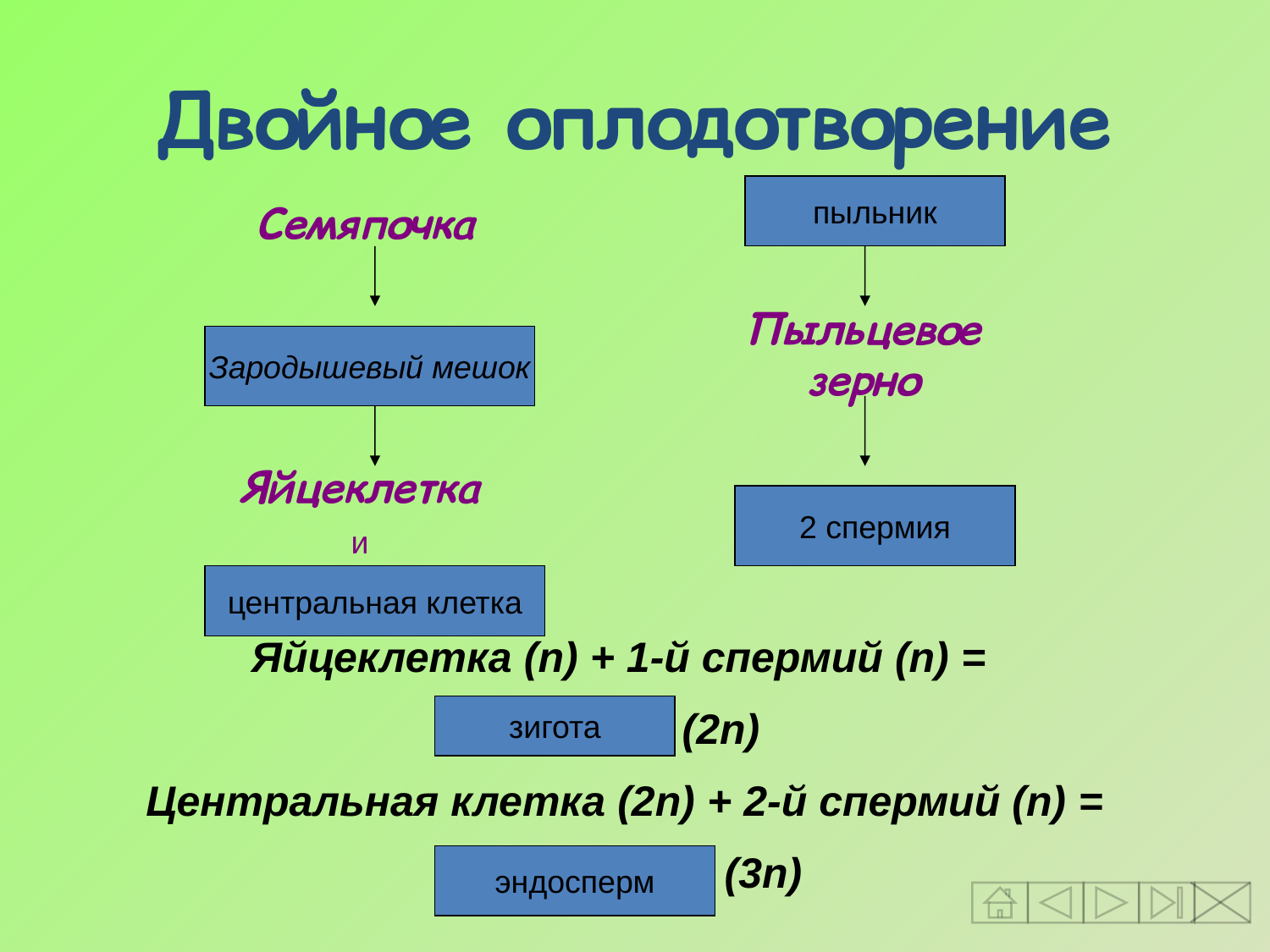

Двойное оплодотворение
пыльник
Семяпочка

Пыльцевое зерно
Зародышевый мешок

Яйцеклетка
и

2 спермия
центральная клетка
Яйцеклетка (n) + 1-й спермий (n) =
…………. (2n)
Центральная клетка (2n) + 2-й спермий (n) =
 ……………… (3n)
зигота
эндосперм